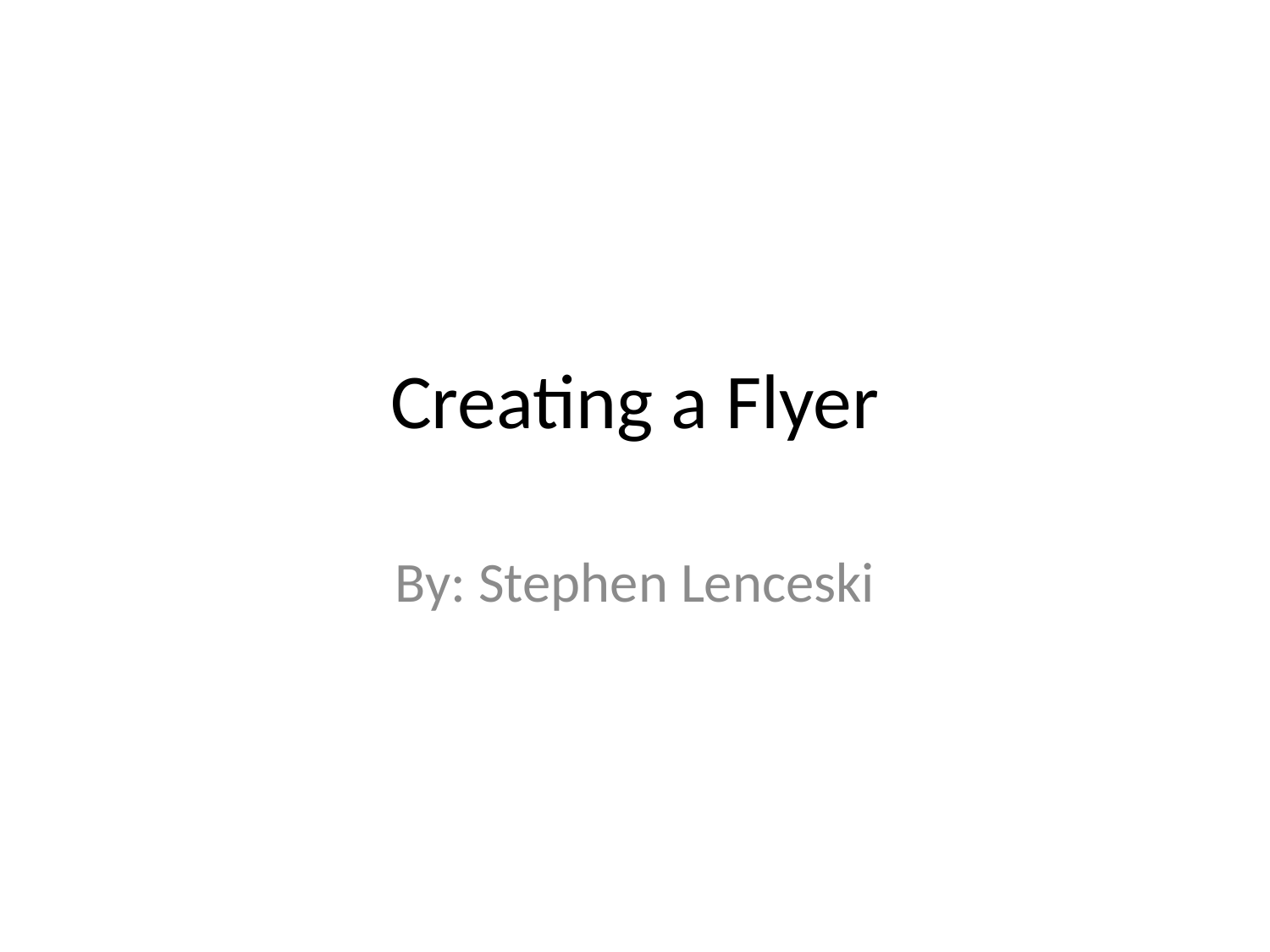

# Creating a Flyer
By: Stephen Lenceski